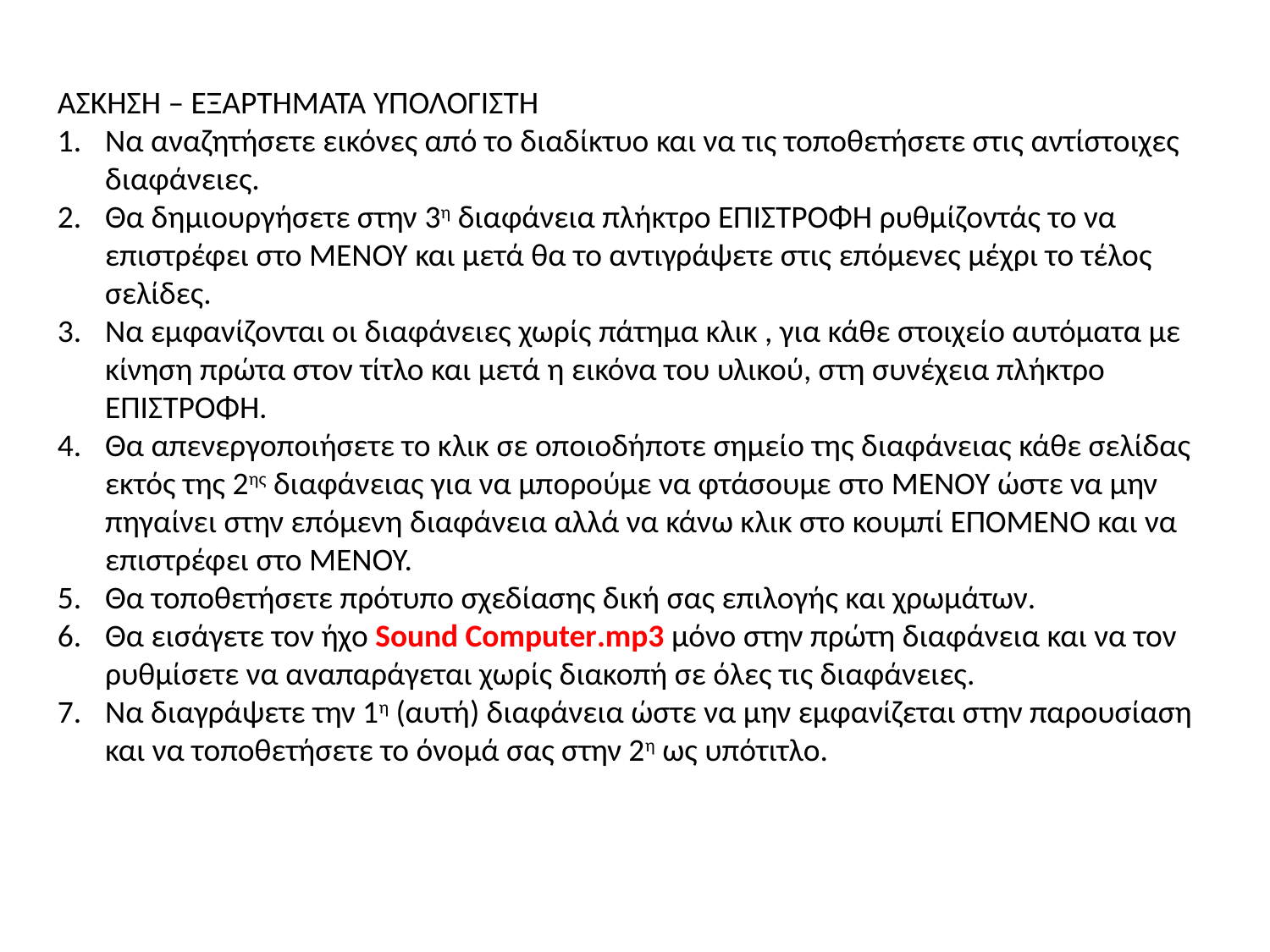

ΑΣΚΗΣΗ – ΕΞΑΡΤΗΜΑΤΑ ΥΠΟΛΟΓΙΣΤΗ
Να αναζητήσετε εικόνες από το διαδίκτυο και να τις τοποθετήσετε στις αντίστοιχες διαφάνειες.
Θα δημιουργήσετε στην 3η διαφάνεια πλήκτρο ΕΠΙΣΤΡΟΦΗ ρυθμίζοντάς το να επιστρέφει στο ΜΕΝΟΥ και μετά θα το αντιγράψετε στις επόμενες μέχρι το τέλος  σελίδες.
Να εμφανίζονται οι διαφάνειες χωρίς πάτημα κλικ , για κάθε στοιχείο αυτόματα με κίνηση πρώτα στον τίτλο και μετά η εικόνα του υλικού, στη συνέχεια πλήκτρο ΕΠΙΣΤΡΟΦΗ.
Θα απενεργοποιήσετε το κλικ σε οποιοδήποτε σημείο της διαφάνειας κάθε σελίδας εκτός της 2ης διαφάνειας για να μπορούμε να φτάσουμε στο ΜΕΝΟΥ ώστε να μην πηγαίνει στην επόμενη διαφάνεια αλλά να κάνω κλικ στο κουμπί ΕΠΟΜΕΝΟ και να επιστρέφει στο ΜΕΝΟΥ.
Θα τοποθετήσετε πρότυπο σχεδίασης δική σας επιλογής και χρωμάτων.
Θα εισάγετε τον ήχο Sound Computer.mp3 μόνο στην πρώτη διαφάνεια και να τον ρυθμίσετε να αναπαράγεται χωρίς διακοπή σε όλες τις διαφάνειες.
Να διαγράψετε την 1η (αυτή) διαφάνεια ώστε να μην εμφανίζεται στην παρουσίαση και να τοποθετήσετε το όνομά σας στην 2η ως υπότιτλο.